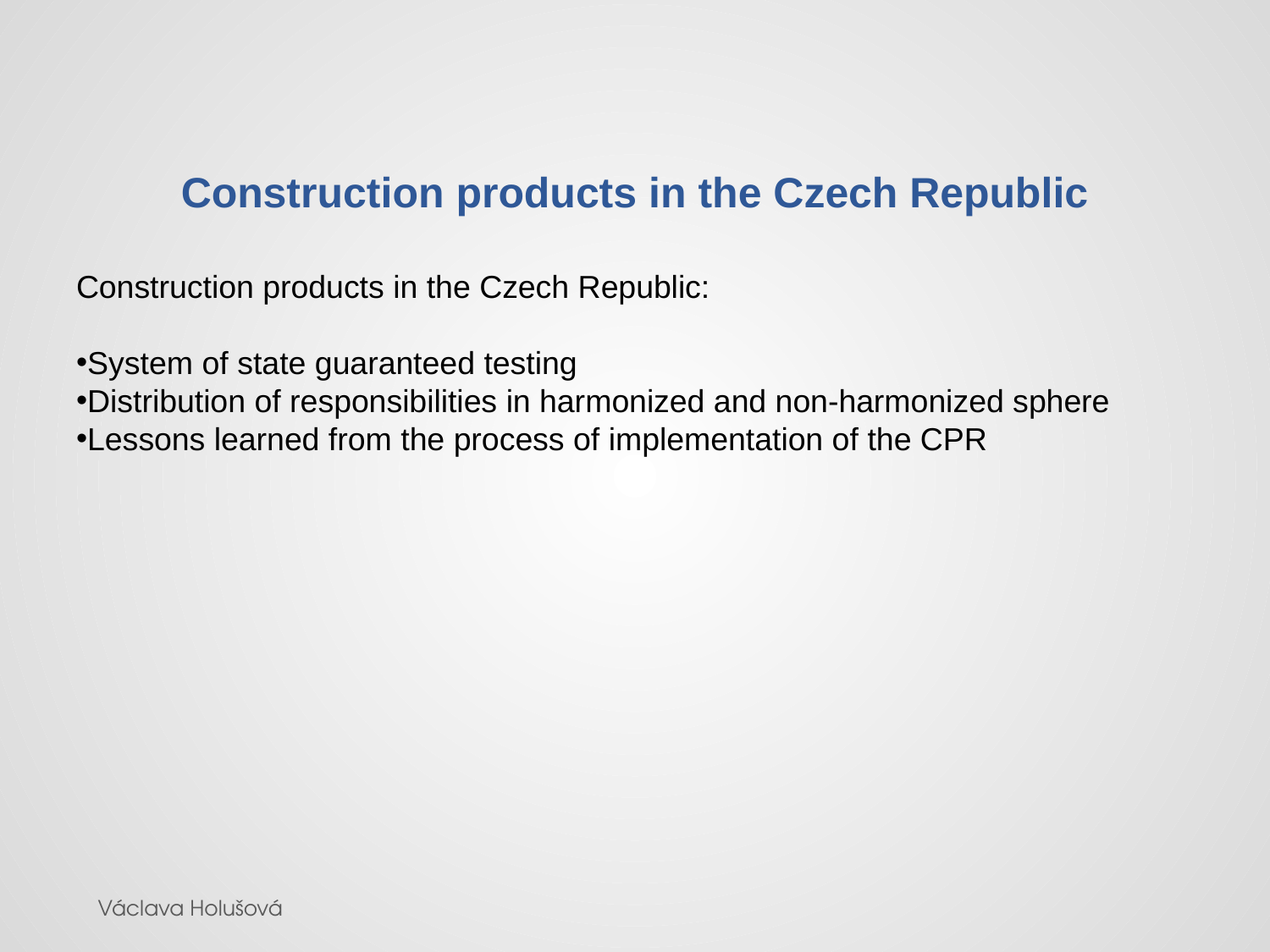

# Construction products in the Czech Republic

Construction products in the Czech Republic:

System of state guaranteed testing
Distribution of responsibilities in harmonized and non-harmonized sphere
Lessons learned from the process of implementation of the CPR

Václava Holušová